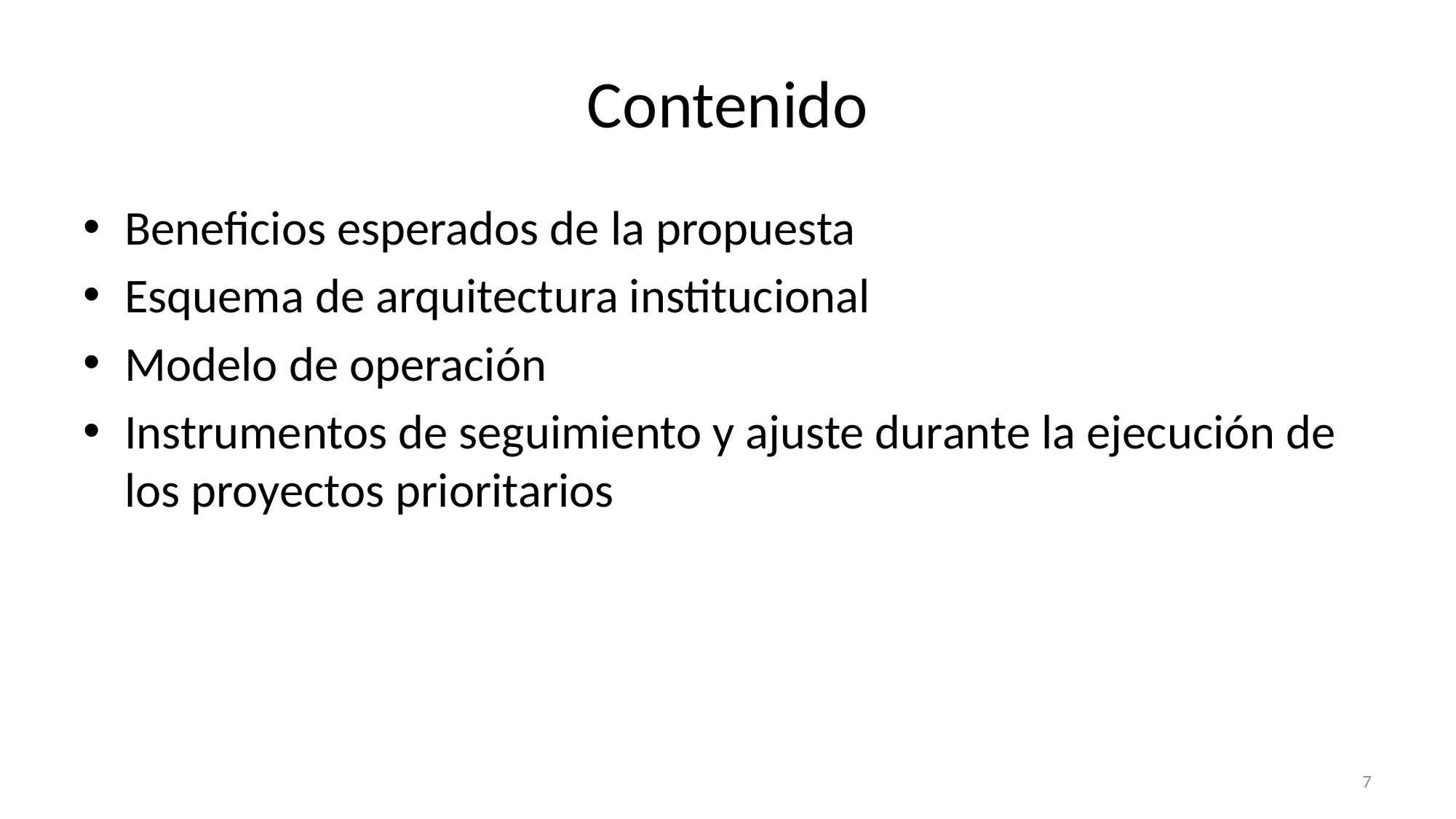

# Contenido
Beneficios esperados de la propuesta
Esquema de arquitectura institucional
Modelo de operación
Instrumentos de seguimiento y ajuste durante la ejecución de los proyectos prioritarios
7